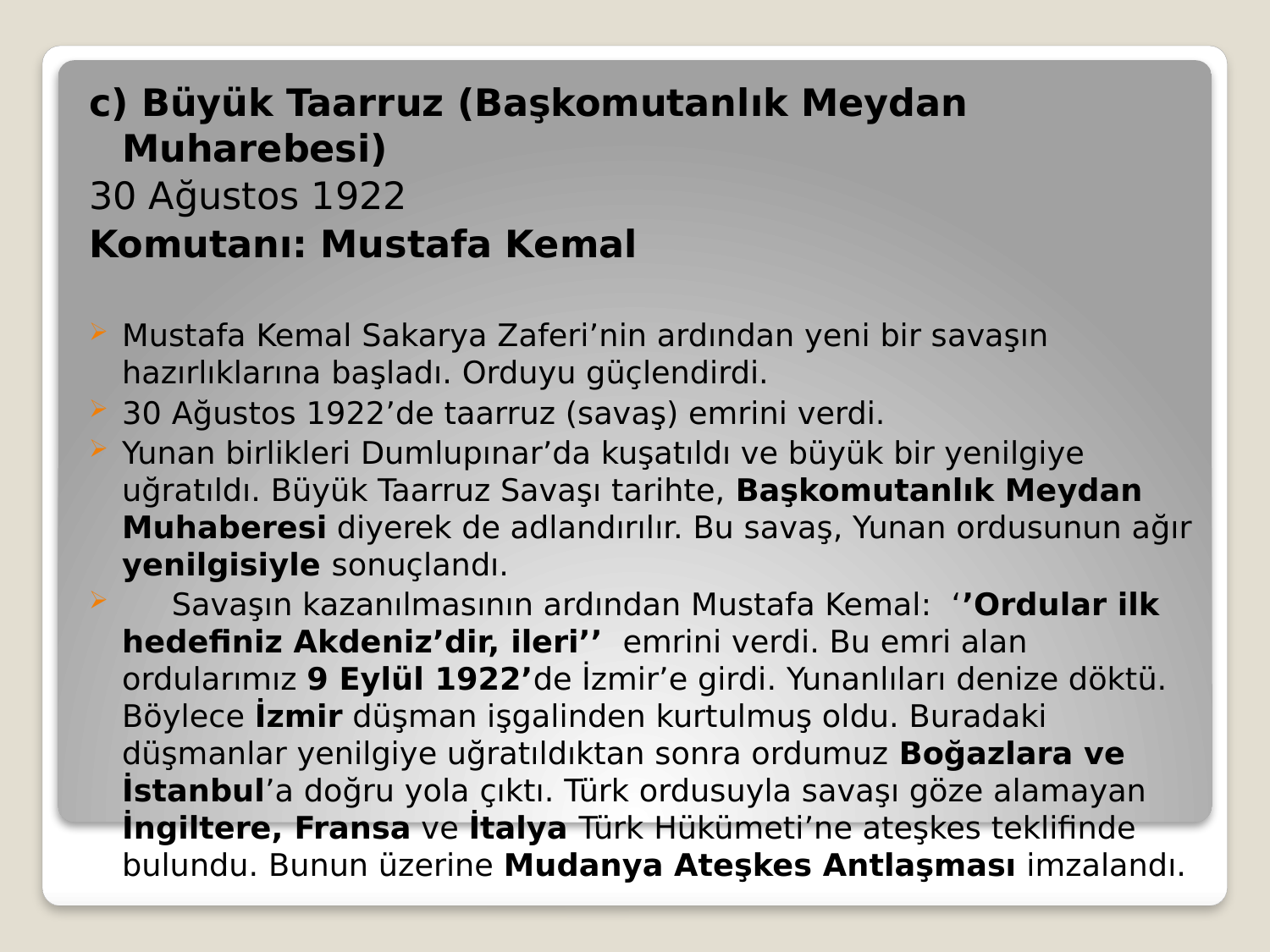

c) Büyük Taarruz (Başkomutanlık Meydan Muharebesi)
30 Ağustos 1922
Komutanı: Mustafa Kemal

Mustafa Kemal Sakarya Zaferi’nin ardından yeni bir savaşın hazırlıklarına başladı. Orduyu güçlendirdi.
30 Ağustos 1922’de taarruz (savaş) emrini verdi.
Yunan birlikleri Dumlupınar’da kuşatıldı ve büyük bir yenilgiye uğratıldı. Büyük Taarruz Savaşı tarihte, Başkomutanlık Meydan Muhaberesi diyerek de adlandırılır. Bu savaş, Yunan ordusunun ağır yenilgisiyle sonuçlandı.
     Savaşın kazanılmasının ardından Mustafa Kemal:  ‘’Ordular ilk hedefiniz Akdeniz’dir, ileri’’  emrini verdi. Bu emri alan ordularımız 9 Eylül 1922’de İzmir’e girdi. Yunanlıları denize döktü. Böylece İzmir düşman işgalinden kurtulmuş oldu. Buradaki düşmanlar yenilgiye uğratıldıktan sonra ordumuz Boğazlara ve İstanbul’a doğru yola çıktı. Türk ordusuyla savaşı göze alamayan İngiltere, Fransa ve İtalya Türk Hükümeti’ne ateşkes teklifinde bulundu. Bunun üzerine Mudanya Ateşkes Antlaşması imzalandı.